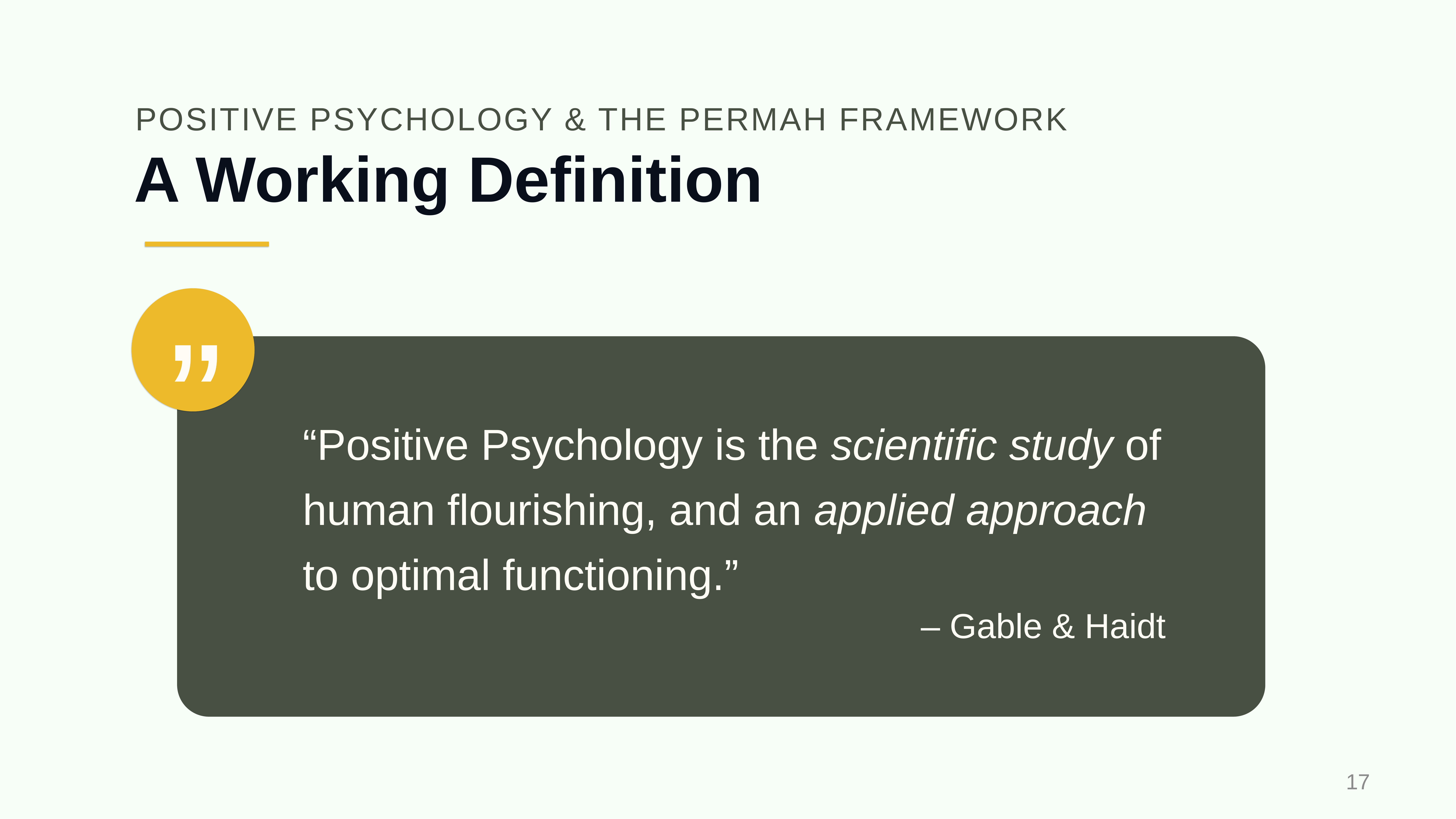

POSITIVE PSYCHOLOGY & THE PERMAH FRAMEWORK
# A Working Definition

”

“Positive Psychology is the scientific study of human flourishing, and an applied approach to optimal functioning.”
– Gable & Haidt
17